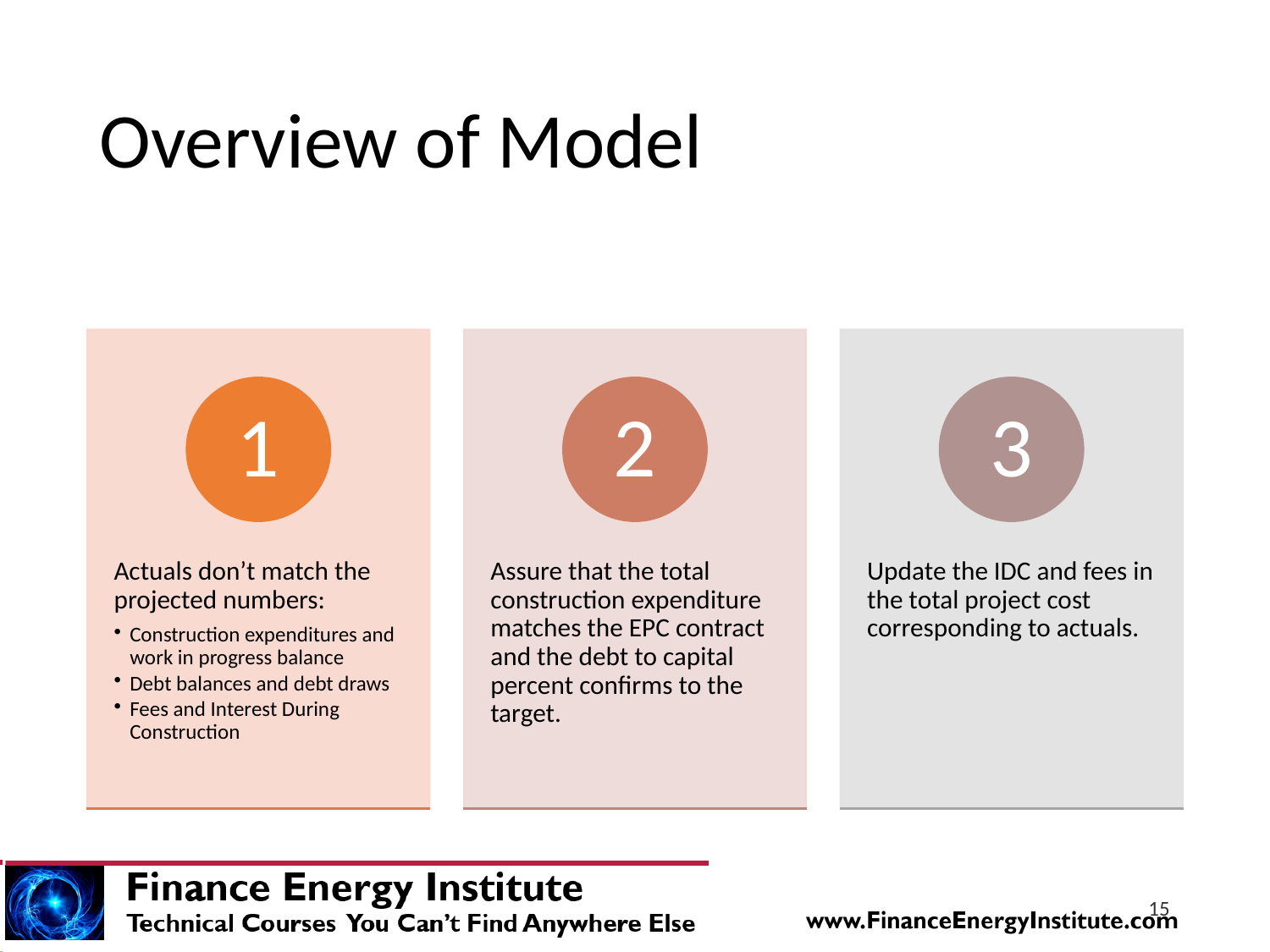

# Overview of Model
Actuals don’t match the projected numbers:
Construction expenditures and work in progress balance
Debt balances and debt draws
Fees and Interest During Construction
1
Assure that the total construction expenditure matches the EPC contract and the debt to capital percent confirms to the target.
2
Update the IDC and fees in the total project cost corresponding to actuals.
3
15